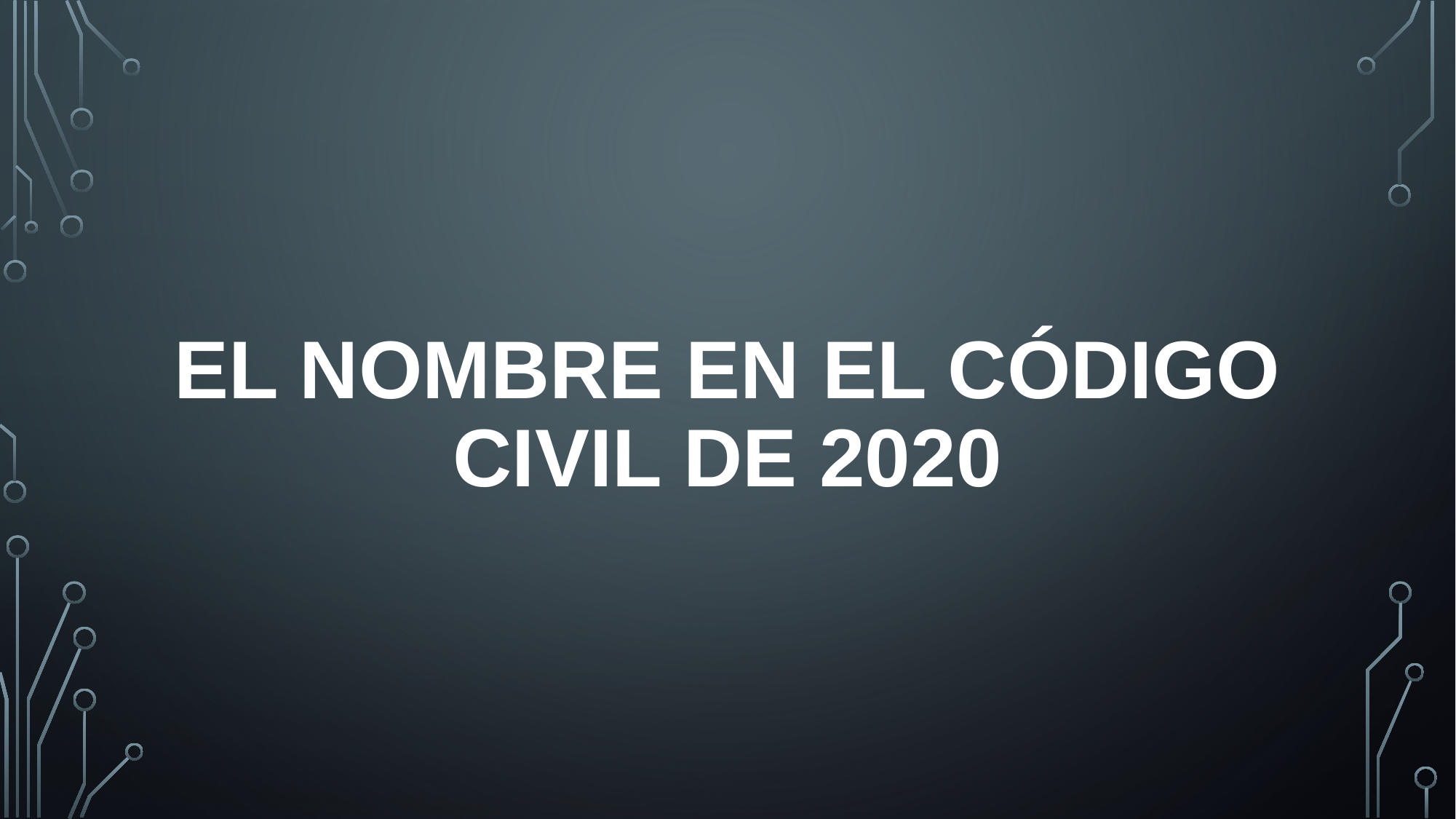

# El nombre en el Código civil de 2020